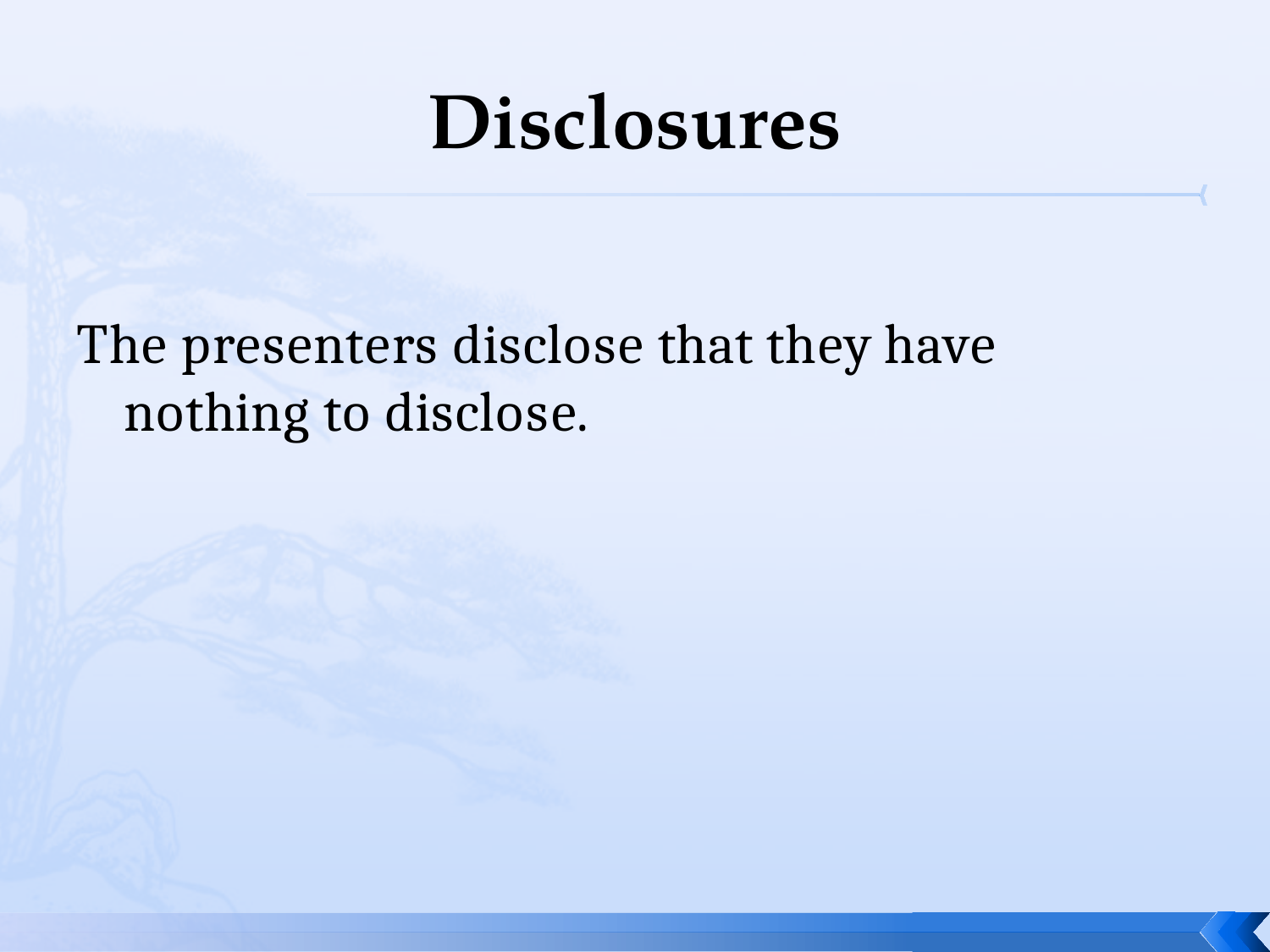

# Disclosures

The presenters disclose that they have nothing to disclose.